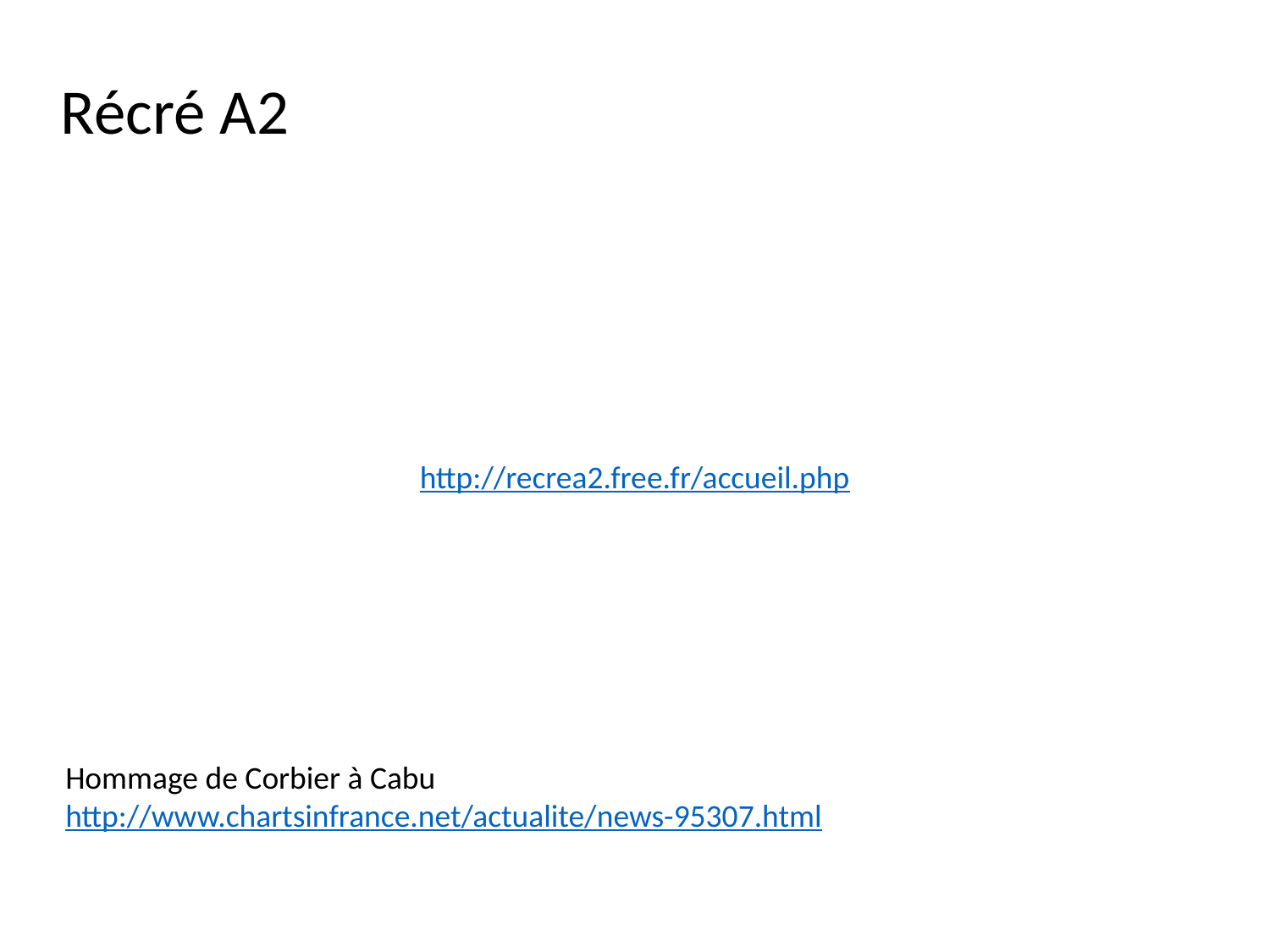

Récré A2
http://recrea2.free.fr/accueil.php

Hommage de Corbier à Cabu
http://www.chartsinfrance.net/actualite/news-95307.html